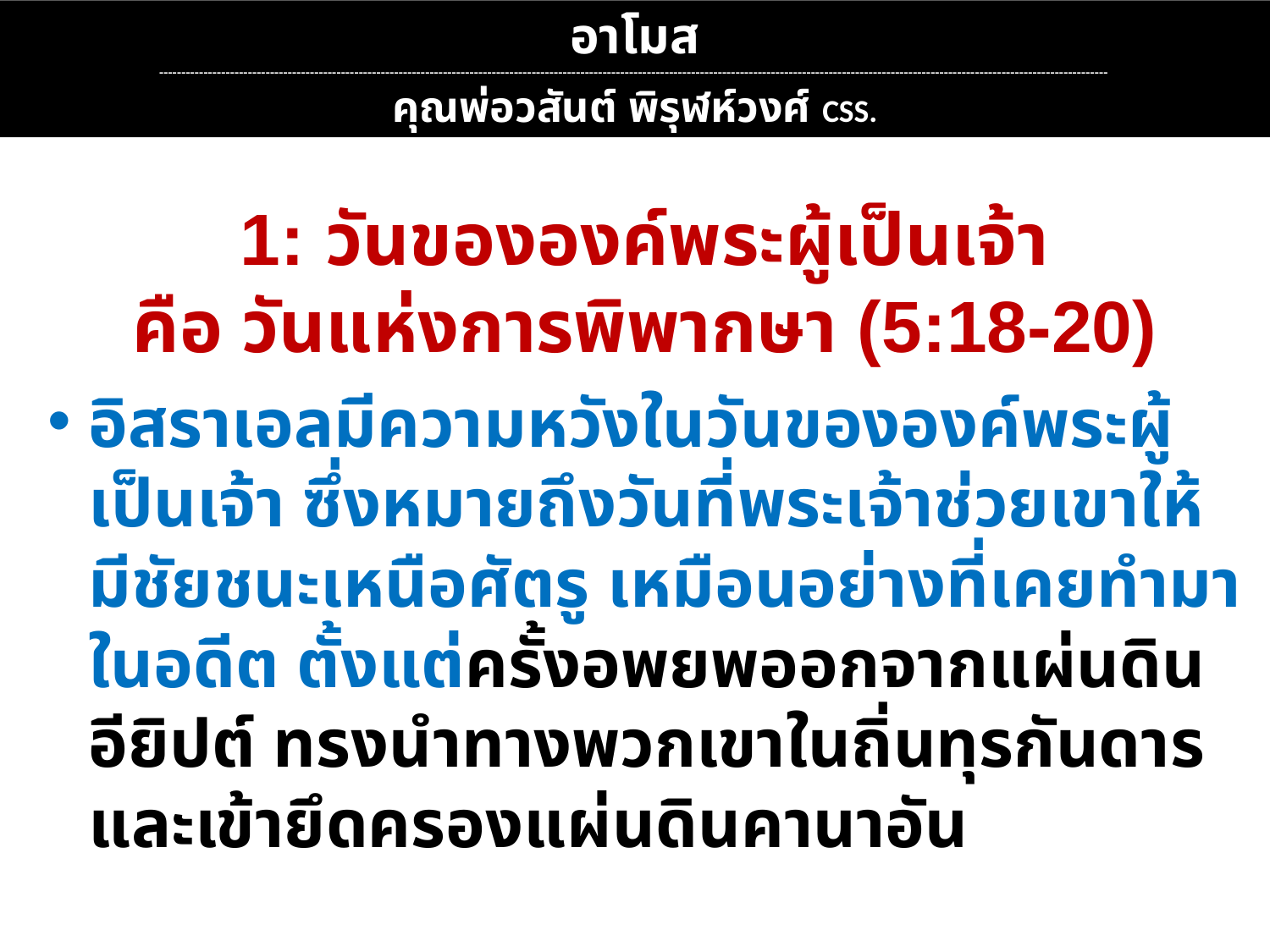

อาโมส
----------------------------------------------------------------------------------------------------------------------------------------------------------------------------------------------------------------------
คุณพ่อวสันต์ พิรุฬห์วงศ์ CSS.
1: วันขององค์พระผู้เป็นเจ้า
คือ วันแห่งการพิพากษา (5:18-20)
อิสราเอลมีความหวังในวันขององค์พระผู้เป็นเจ้า ซึ่งหมายถึงวันที่พระเจ้าช่วยเขาให้มีชัยชนะเหนือศัตรู เหมือนอย่างที่เคยทำมาในอดีต ตั้งแต่ครั้งอพยพออกจากแผ่นดินอียิปต์ ทรงนำทางพวกเขาในถิ่นทุรกันดาร และเข้ายึดครองแผ่นดินคานาอัน